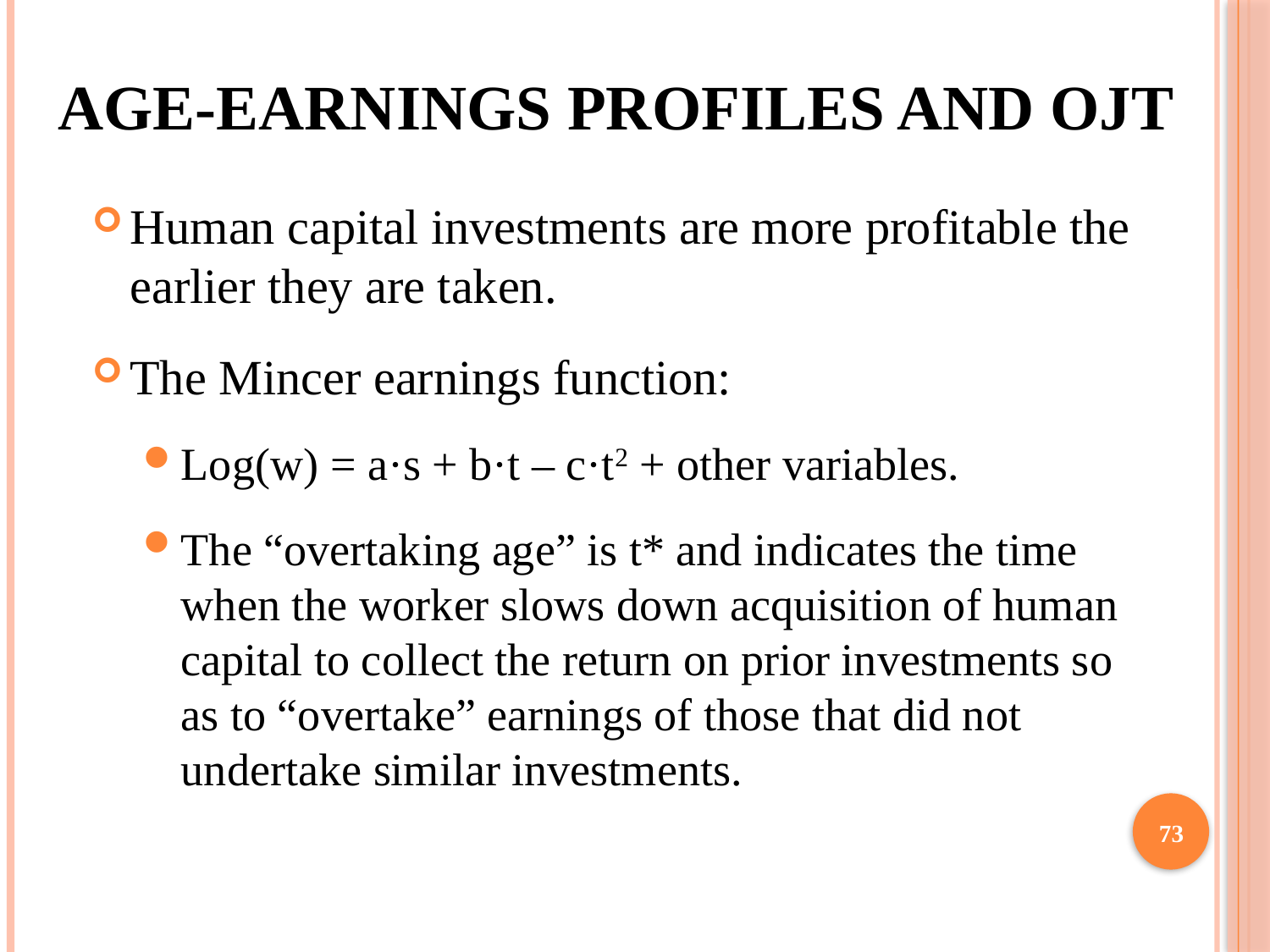

# AGE-EARNINGS PROFILES AND OJT
Human capital investments are more profitable the earlier they are taken.
The Mincer earnings function:
Log(w) = a·s + b·t – c·t2 + other variables.
The “overtaking age” is t* and indicates the time when the worker slows down acquisition of human capital to collect the return on prior investments so as to “overtake” earnings of those that did not undertake similar investments.
73